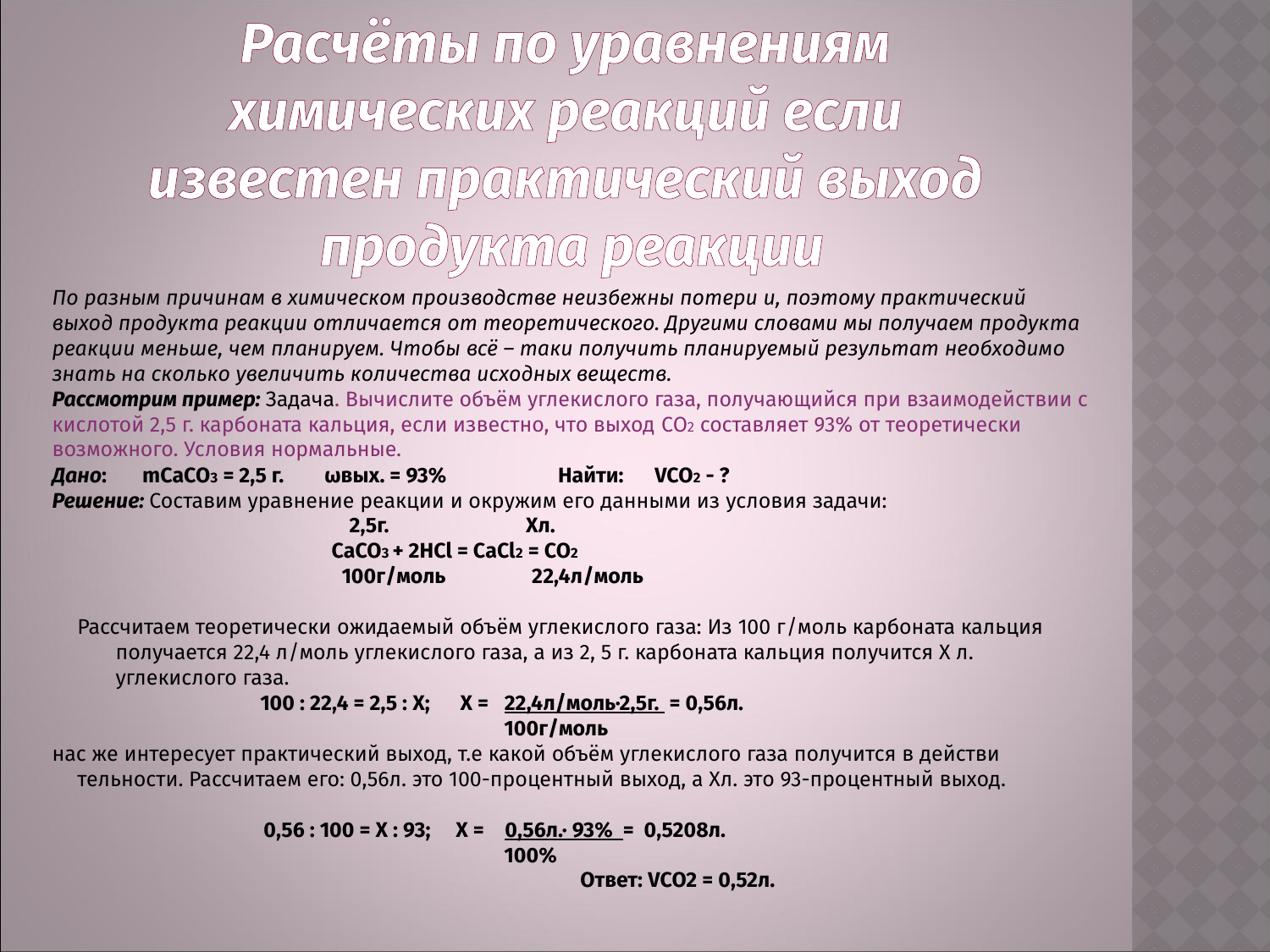

Расчёты по уравнениям
 химических реакций если
известен практический выход
 продукта реакции
По разным причинам в химическом производстве неизбежны потери и, поэтому практический  выход продукта реакции отличается от теоретического. Другими словами мы получаем продукта реакции меньше, чем планируем. Чтобы всё – таки получить планируемый результат необходимо знать на сколько увеличить количества исходных веществ.
Рассмотрим пример: Задача. Вычислите объём углекислого газа, получающийся при взаимодействии с кислотой 2,5 г. карбоната кальция, если известно, что выход CO2 составляет 93% от теоретически возможного. Условия нормальные.
Дано:       mCaCO3 = 2,5 г.        ωвых. = 93%                      Найти:      VCO2 - ?
Решение: Составим уравнение реакции и окружим его данными из условия задачи:
                                                    2,5г.                           Хл.
                              CaCO3 + 2HCl = CaCl2 = CO2
                                100г/моль                 22,4л/моль

Рассчитаем теоретически ожидаемый объём углекислого газа: Из 100 г/моль карбоната кальция получается 22,4 л/моль углекислого газа, а из 2, 5 г. карбоната кальция получится Х л. углекислого газа.
                                    100 : 22,4 = 2,5 : Х;      Х =   22,4л/моль·2,5г.  = 0,56л.
                                                                                    100г/моль
нас же интересует практический выход, т.е какой объём углекислого газа получится в действи тельности. Рассчитаем его: 0,56л. это 100-процентный выход, а Хл. это 93-процентный выход.

                                     0,56 : 100 = Х : 93;     Х =    0,56л.· 93%  =  0,5208л.
                                                                                    100%
                                                                                                   Ответ: VCO2 = 0,52л.